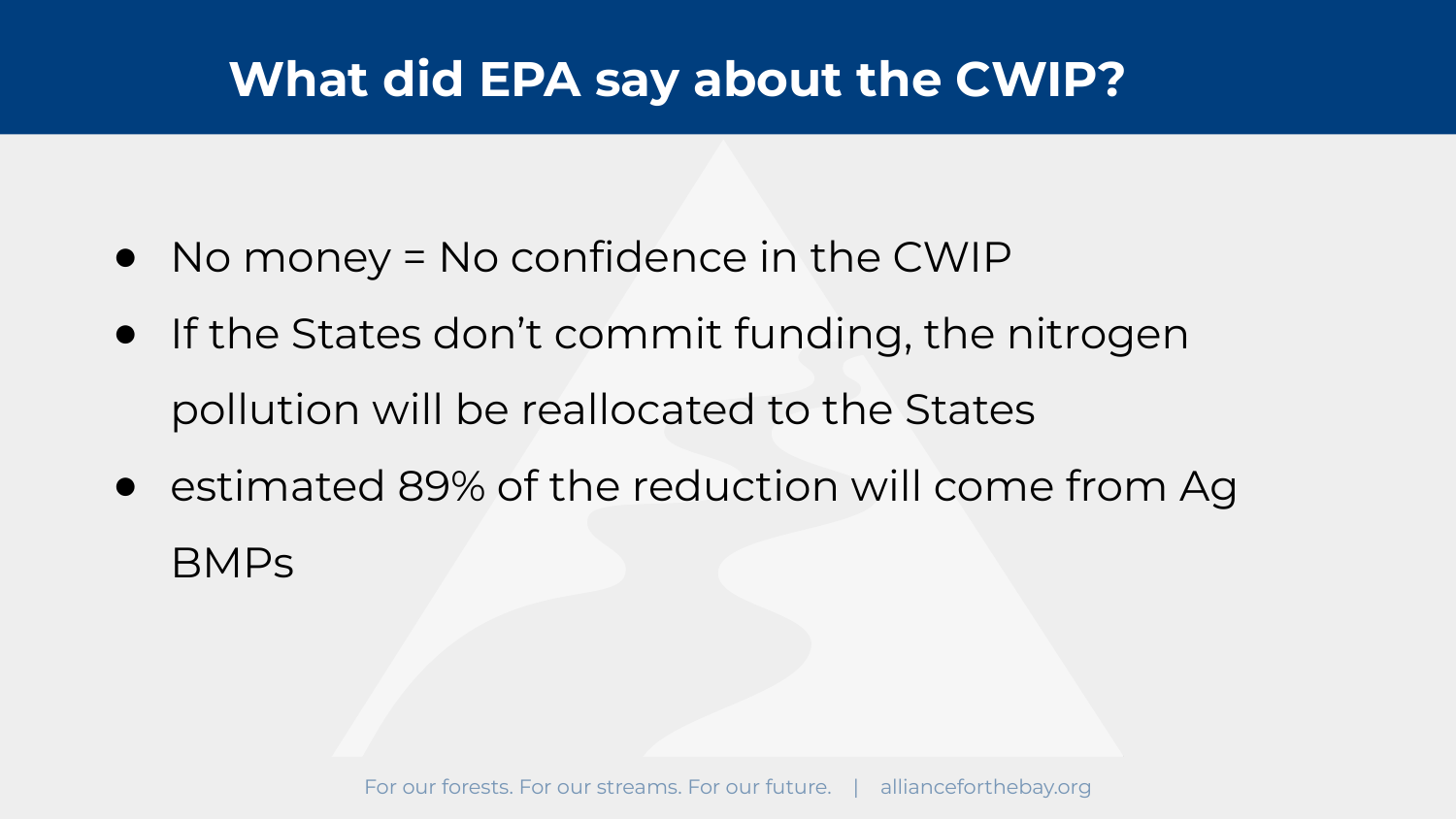

What did EPA say about the CWIP?

No money = No confidence in the CWIP
If the States don’t commit funding, the nitrogen pollution will be reallocated to the States
estimated 89% of the reduction will come from Ag BMPs